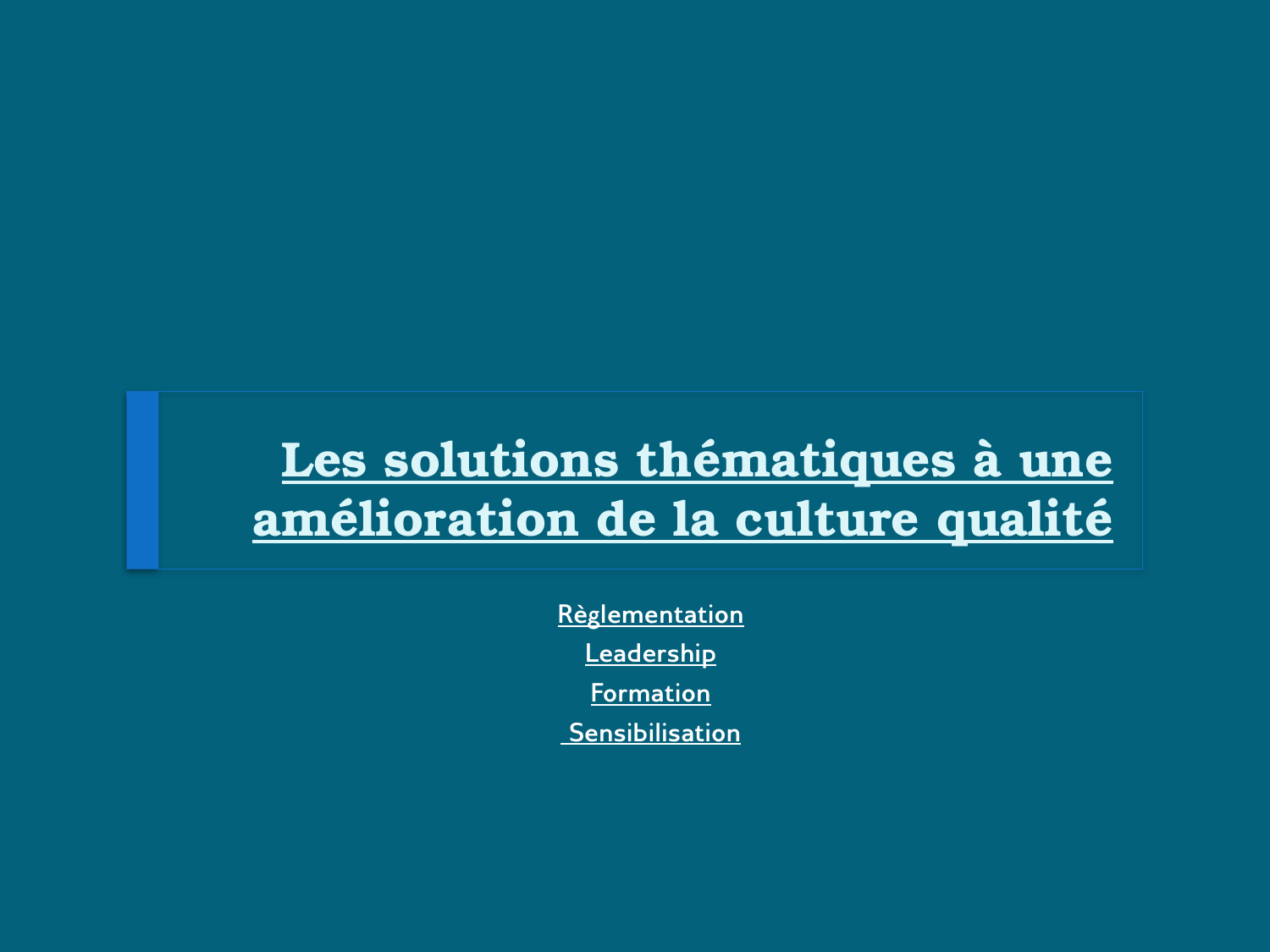

# Les solutions thématiques à une amélioration de la culture qualité
Règlementation
Leadership
Formation
 Sensibilisation